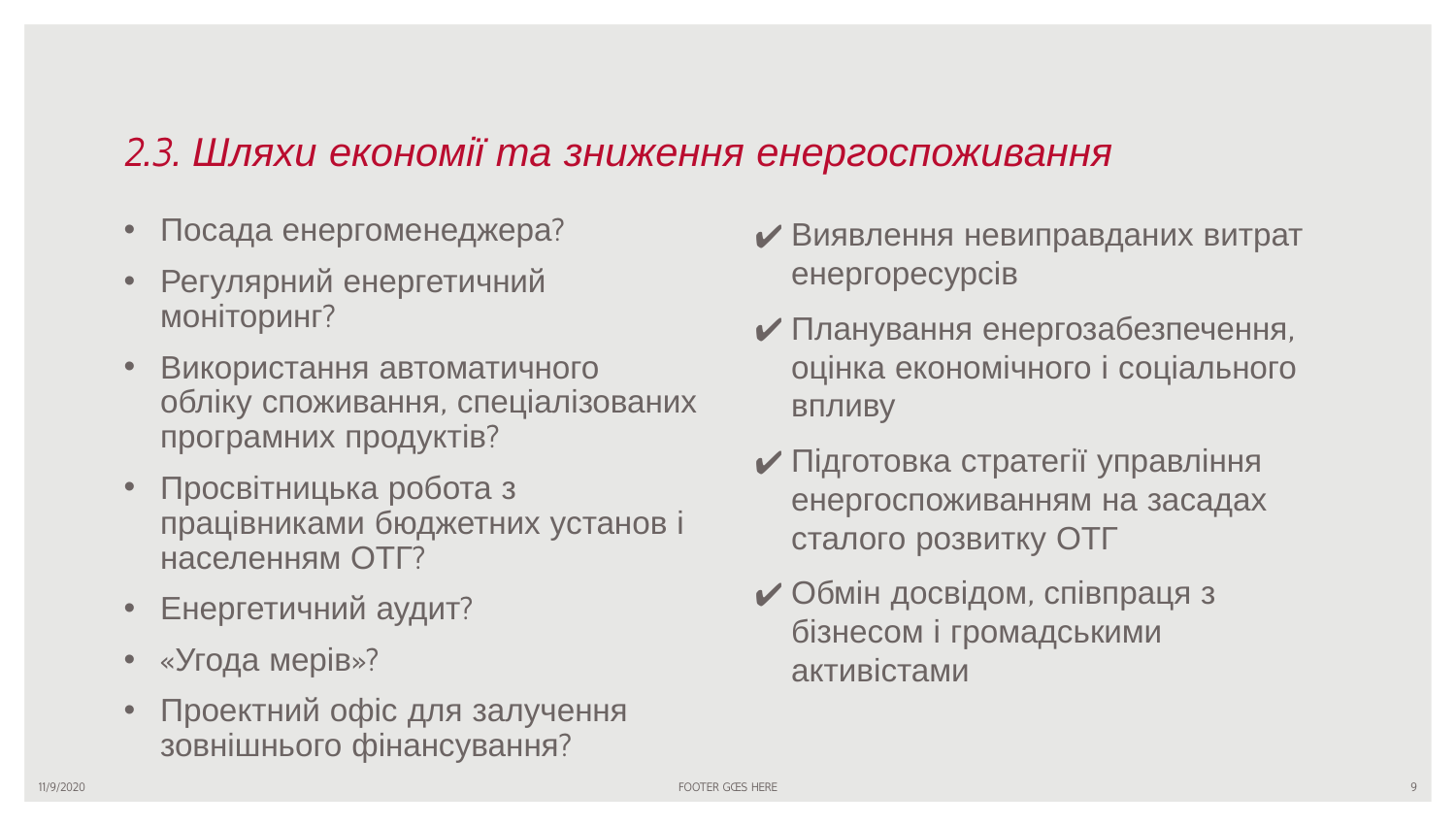

# 2.3. Шляхи економії та зниження енергоспоживання
Посада енергоменеджера?
Регулярний енергетичний моніторинг?
Використання автоматичного обліку споживання, спеціалізованих програмних продуктів?
Просвітницька робота з працівниками бюджетних установ і населенням ОТГ?
Енергетичний аудит?
«Угода мерів»?
Проектний офіс для залучення зовнішнього фінансування?
Виявлення невиправданих витрат енергоресурсів
Планування енергозабезпечення, оцінка економічного і соціального впливу
Підготовка стратегії управління енергоспоживанням на засадах сталого розвитку ОТГ
Обмін досвідом, співпраця з бізнесом і громадськими активістами
11/9/2020
FOOTER GOES HERE
9